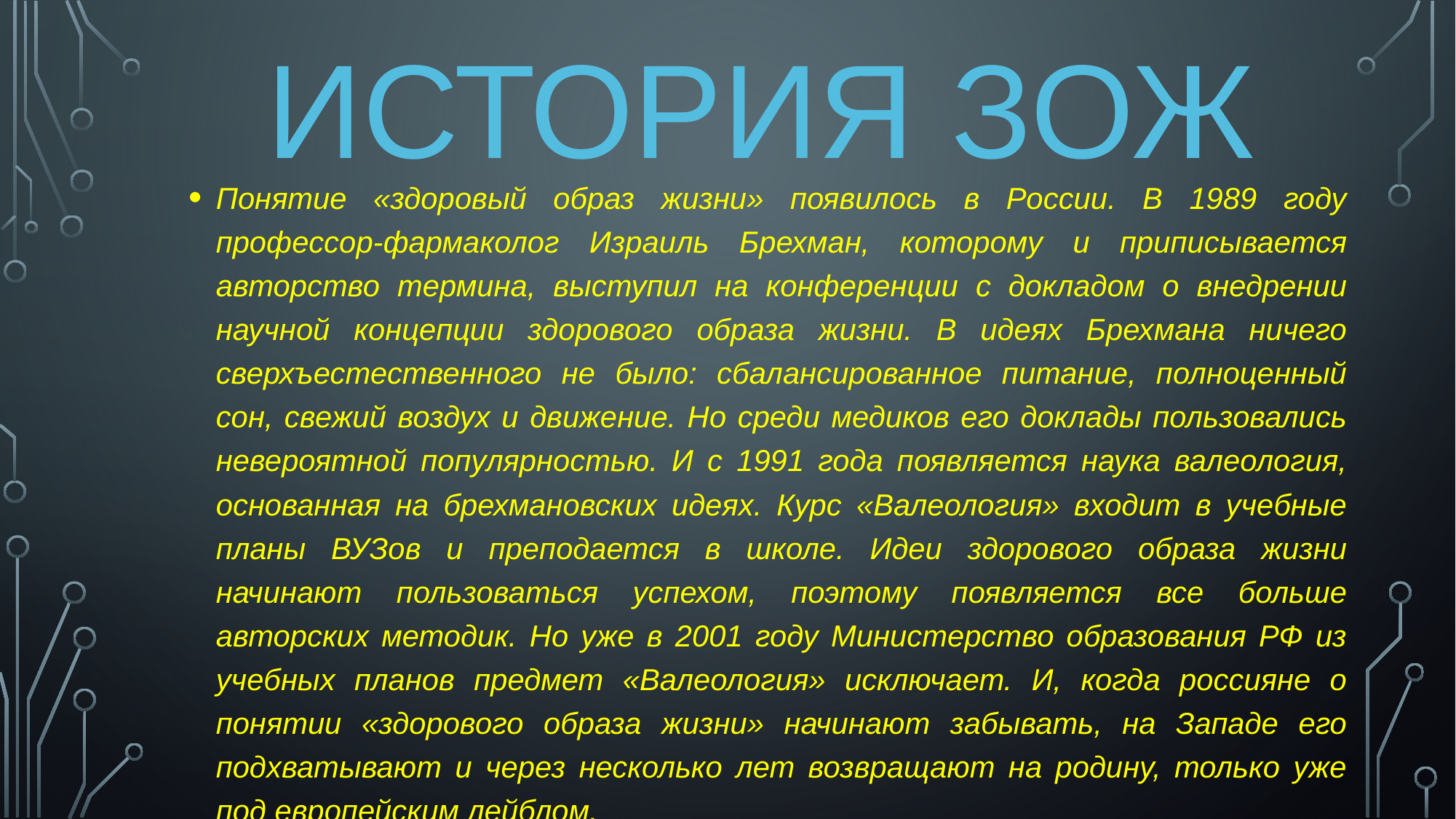

# История зож

Понятие «здоровый образ жизни» появилось в России. В 1989 году профессор-фармаколог Израиль Брехман, которому и приписывается авторство термина, выступил на конференции с докладом о внедрении научной концепции здорового образа жизни. В идеях Брехмана ничего сверхъестественного не было: сбалансированное питание, полноценный сон, свежий воздух и движение. Но среди медиков его доклады пользовались невероятной популярностью. И с 1991 года появляется наука валеология, основанная на брехмановских идеях. Курс «Валеология» входит в учебные планы ВУЗов и преподается в школе. Идеи здорового образа жизни начинают пользоваться успехом, поэтому появляется все больше авторских методик. Но уже в 2001 году Министерство образования РФ из учебных планов предмет «Валеология» исключает. И, когда россияне о понятии «здорового образа жизни» начинают забывать, на Западе его подхватывают и через несколько лет возвращают на родину, только уже под европейским лейблом.